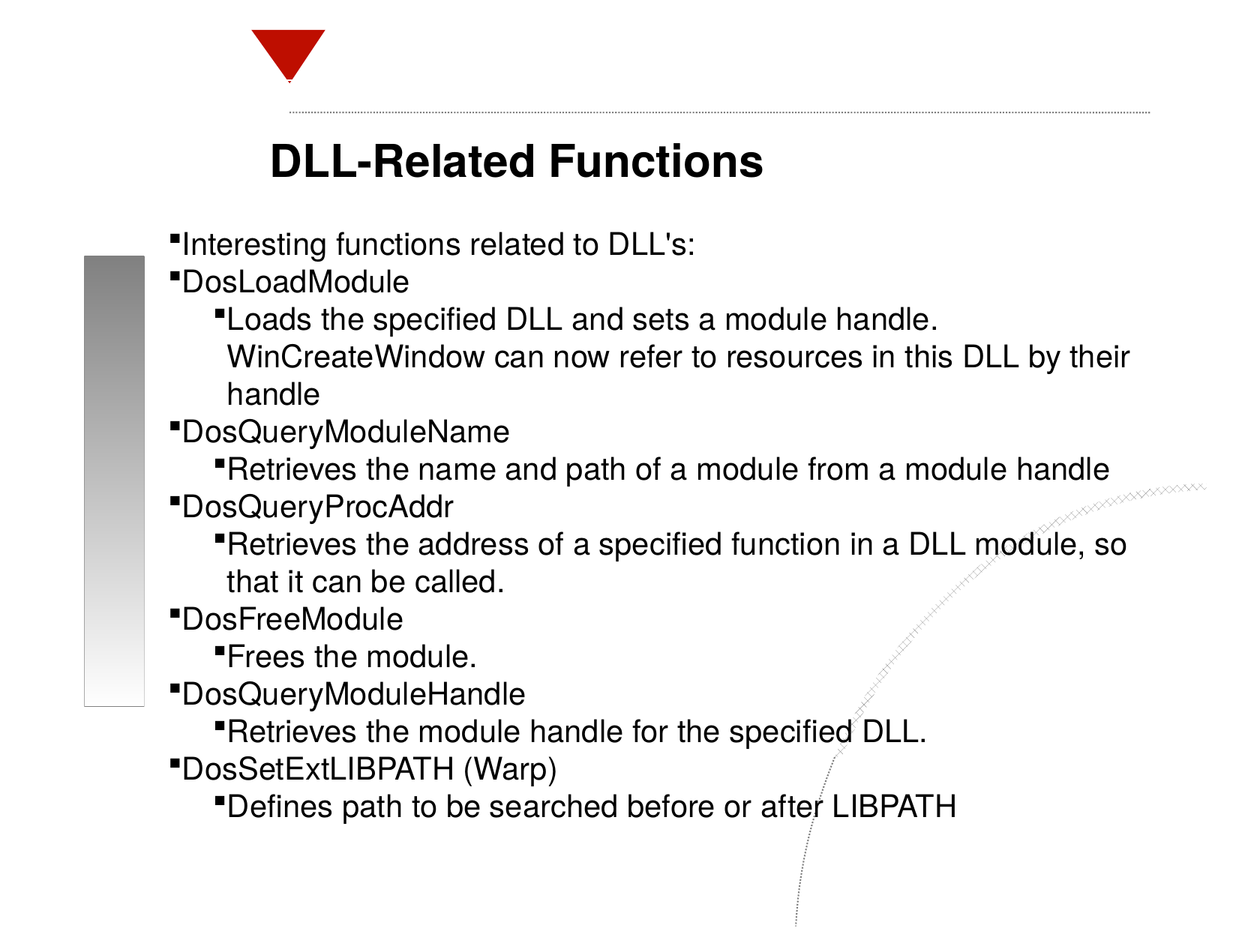

DLL-Related Functions
Interesting functions related to DLL's:
DosLoadModule
Loads the specified DLL and sets a module handle. WinCreateWindow can now refer to resources in this DLL by their handle
DosQueryModuleName
Retrieves the name and path of a module from a module handle
DosQueryProcAddr
Retrieves the address of a specified function in a DLL module, so that it can be called.
DosFreeModule
Frees the module.
DosQueryModuleHandle
Retrieves the module handle for the specified DLL.
DosSetExtLIBPATH (Warp)
Defines path to be searched before or after LIBPATH